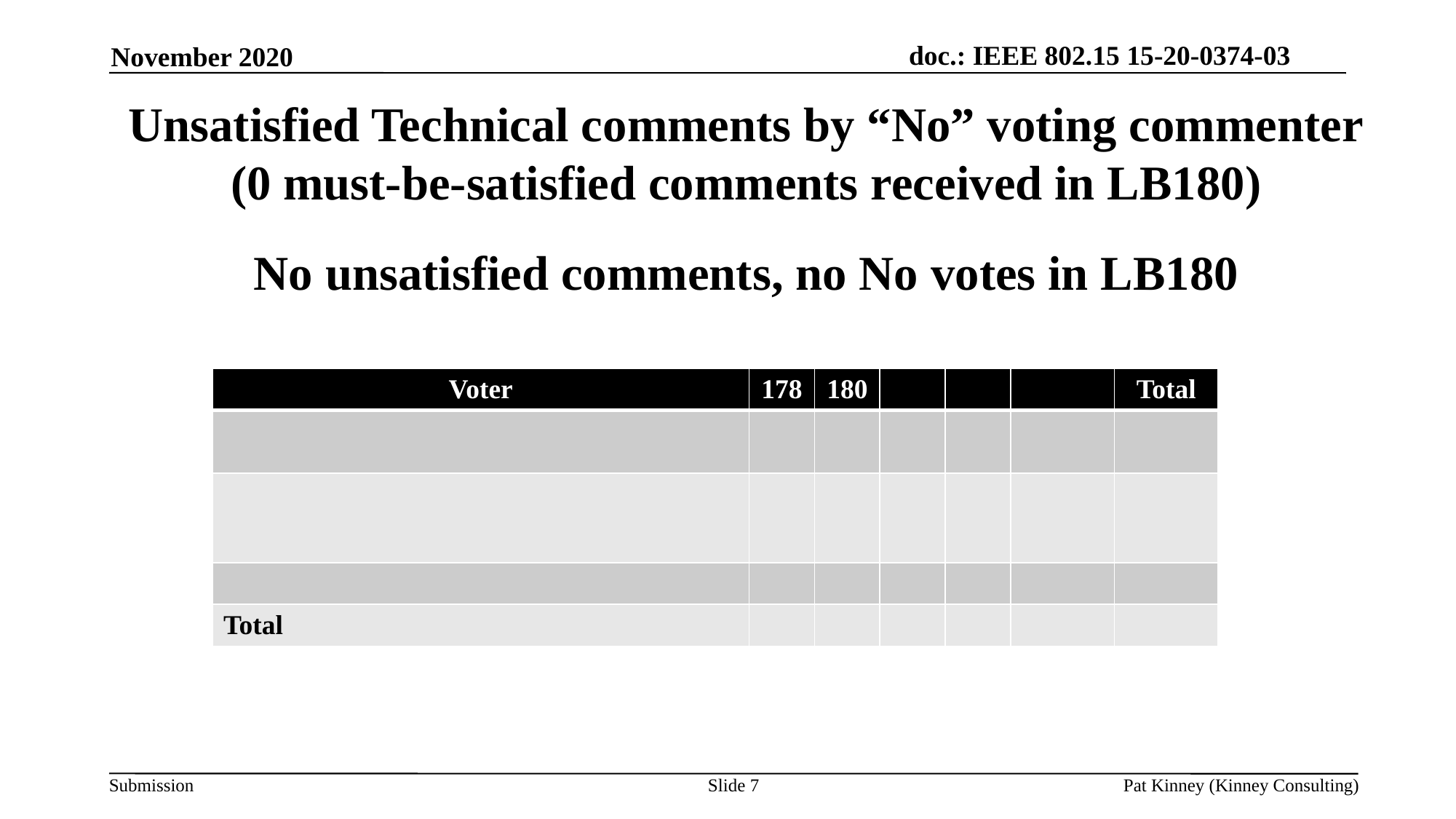

November 2020
Unsatisfied Technical comments by “No” voting commenter
(0 must-be-satisfied comments received in LB180)
No unsatisfied comments, no No votes in LB180
| Voter | 178 | 180 |  |  |  | Total |
| --- | --- | --- | --- | --- | --- | --- |
|  |  |  |  |  |  |  |
|  |  |  |  |  |  |  |
|  |  |  |  |  |  |  |
| Total |  |  |  |  |  |  |
Slide 7
Pat Kinney (Kinney Consulting)